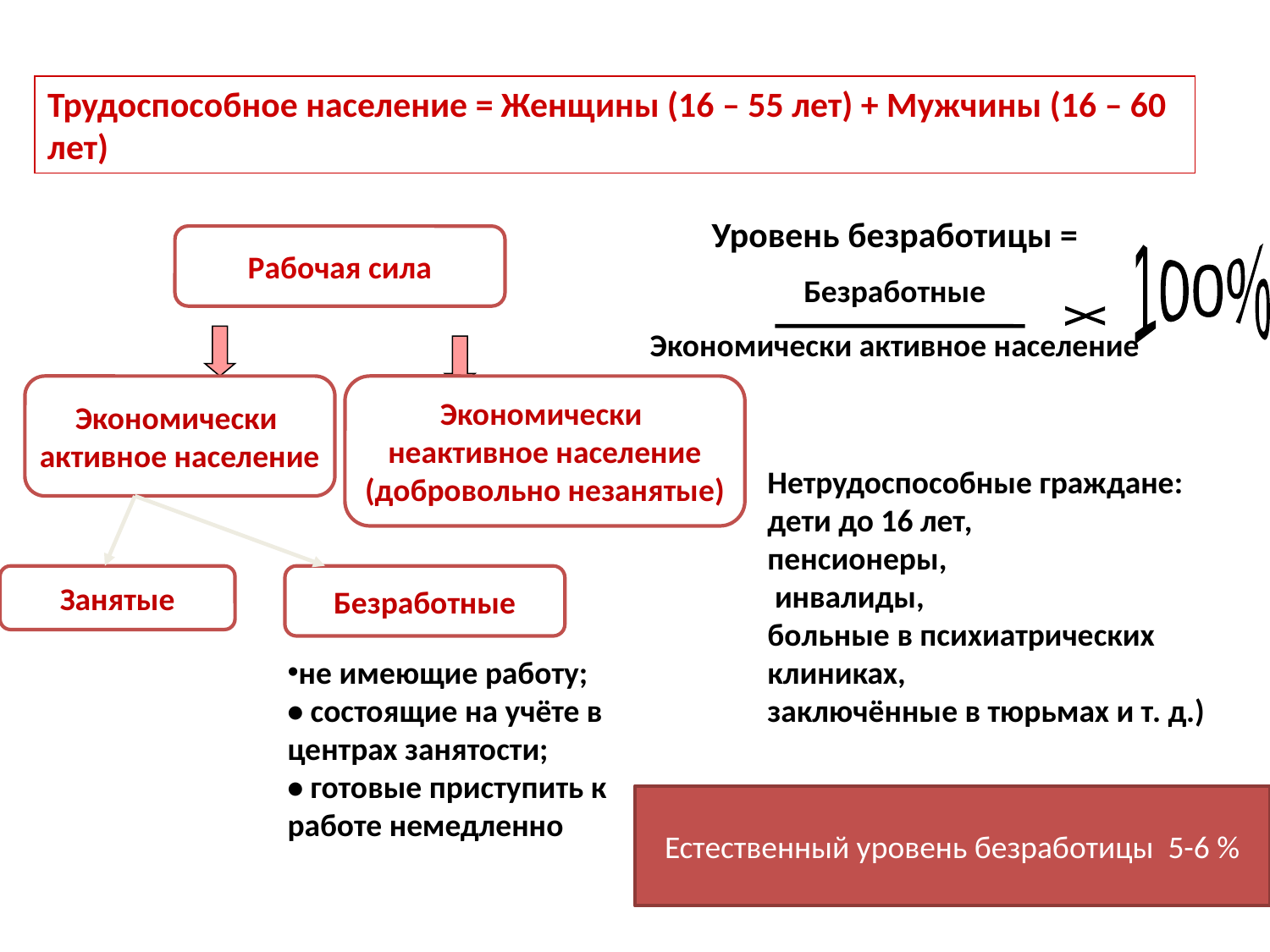

Трудоспособное население = Женщины (16 – 55 лет) + Мужчины (16 – 60 лет)
Уровень безработицы =
Безработные
Экономически активное население
Рабочая сила
100%
х

Экономически
активное население
Экономически
неактивное население
(добровольно незанятые)
Нетрудоспособные граждане:
дети до 16 лет,
пенсионеры,
 инвалиды,
больные в психиатрических клиниках,
заключённые в тюрьмах и т. д.)

Занятые
Безработные
не имеющие работу;
• состоящие на учёте в центрах занятости;
• готовые приступить к работе немедленно
Естественный уровень безработицы  5-6 %